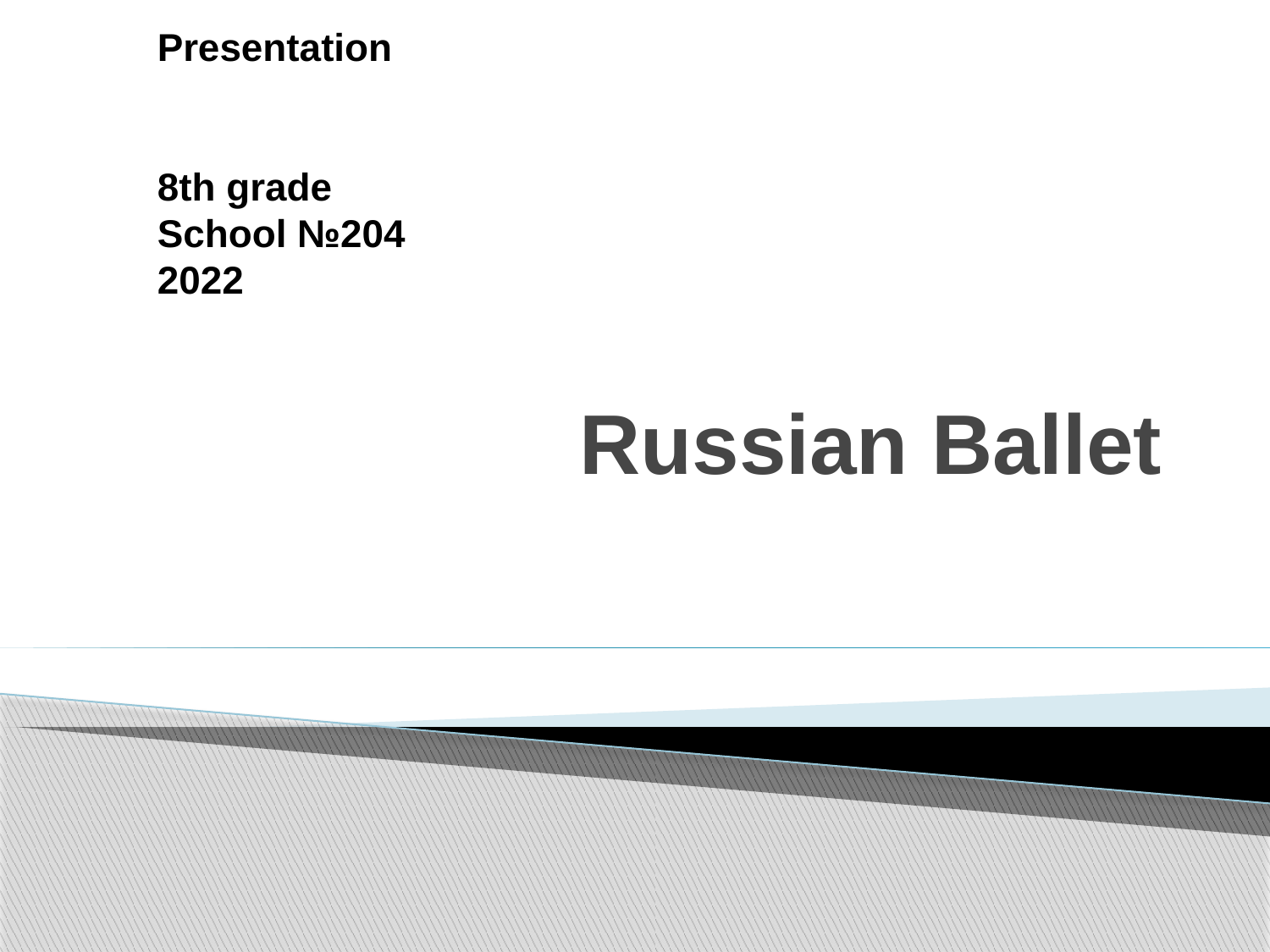

Presentation

8th grade
School №204
2022
# Russian Ballet